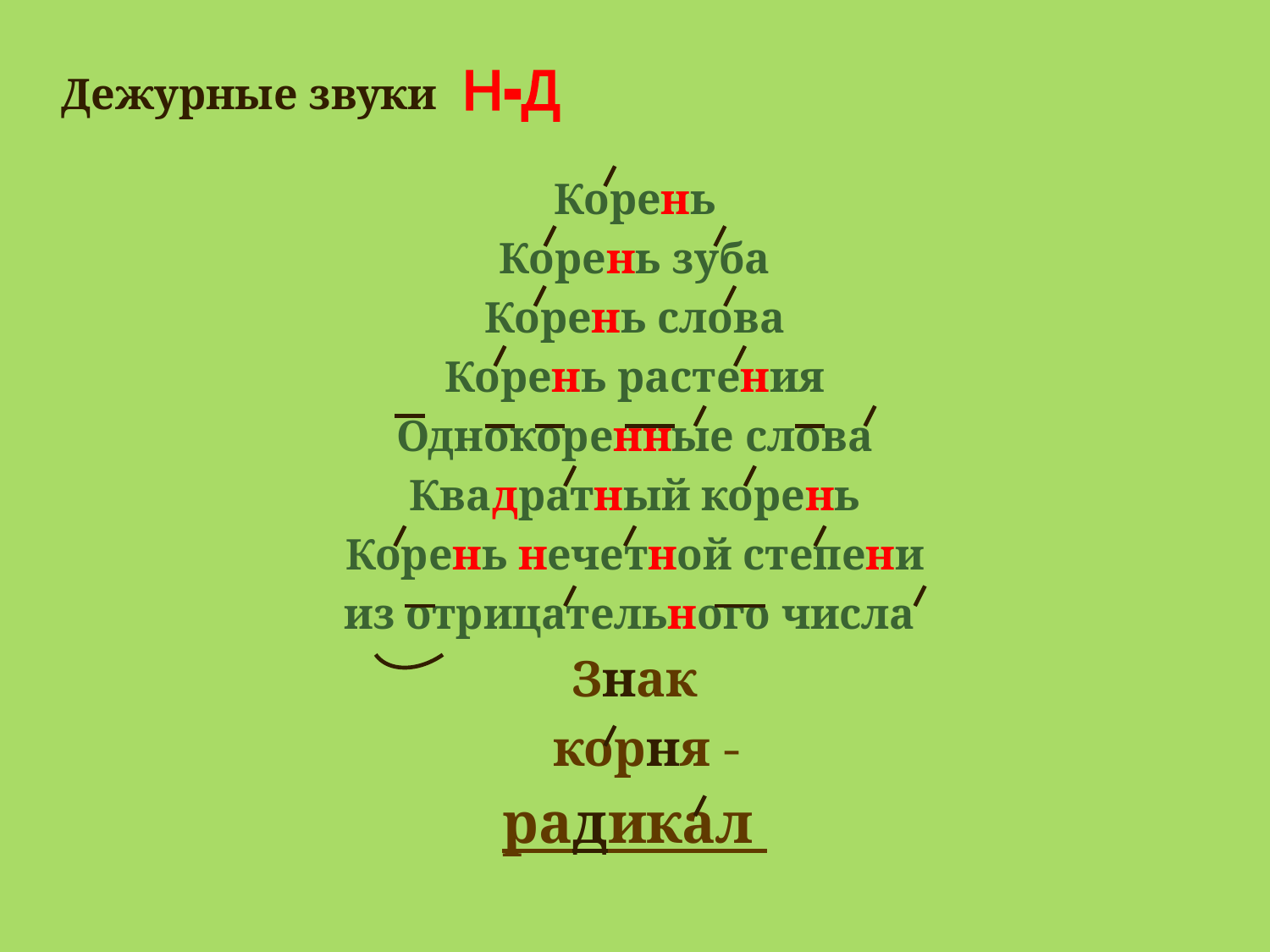

# Дежурные звуки  Н-Д
Корень
Корень зуба
Корень слова
Корень растения
Однокоренные слова
Квадратный корень
Корень нечетной степени
из отрицательного числа
Знак
  корня -
радикал